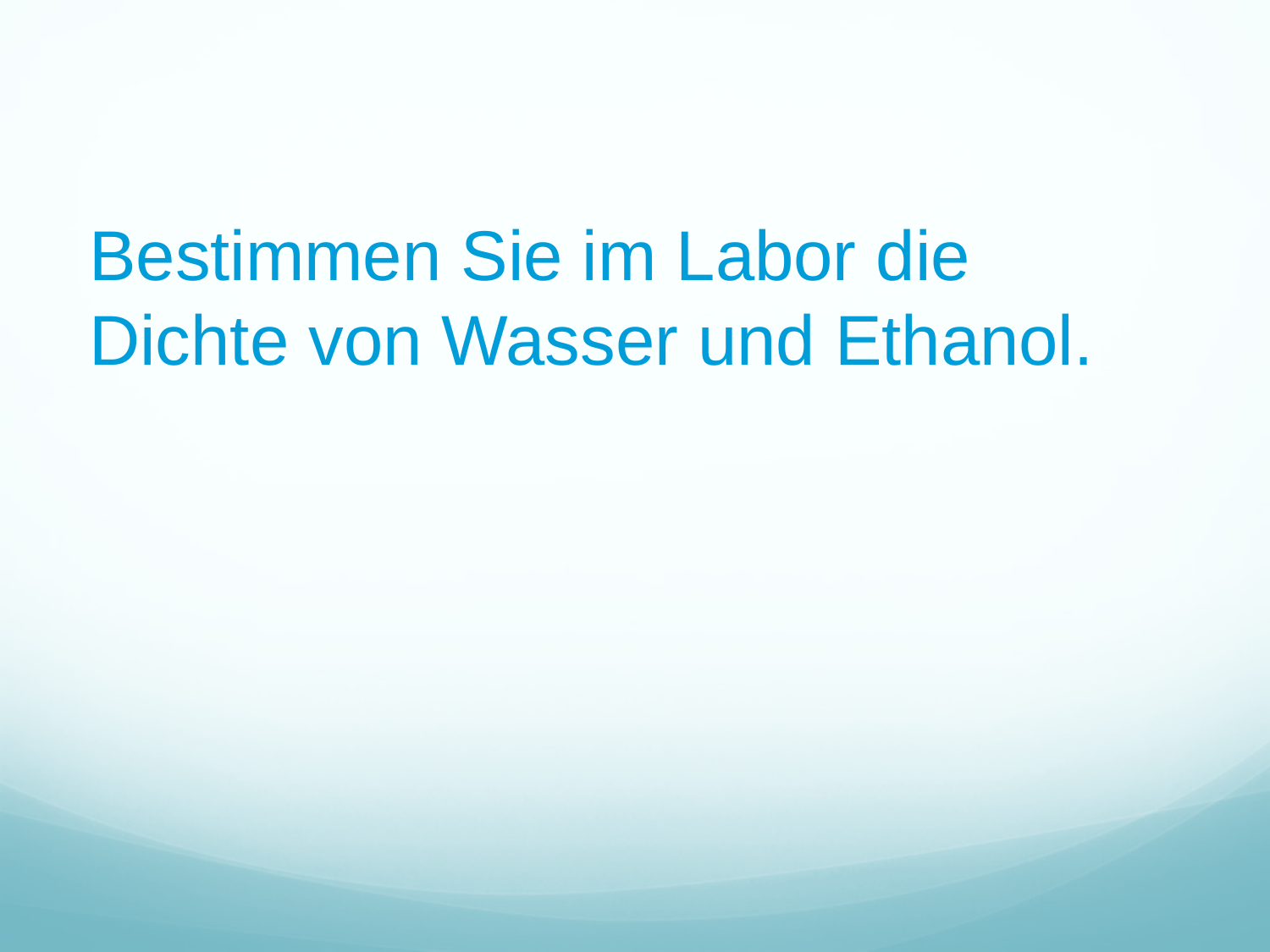

Bestimmen Sie im Labor die Dichte von Wasser und Ethanol.